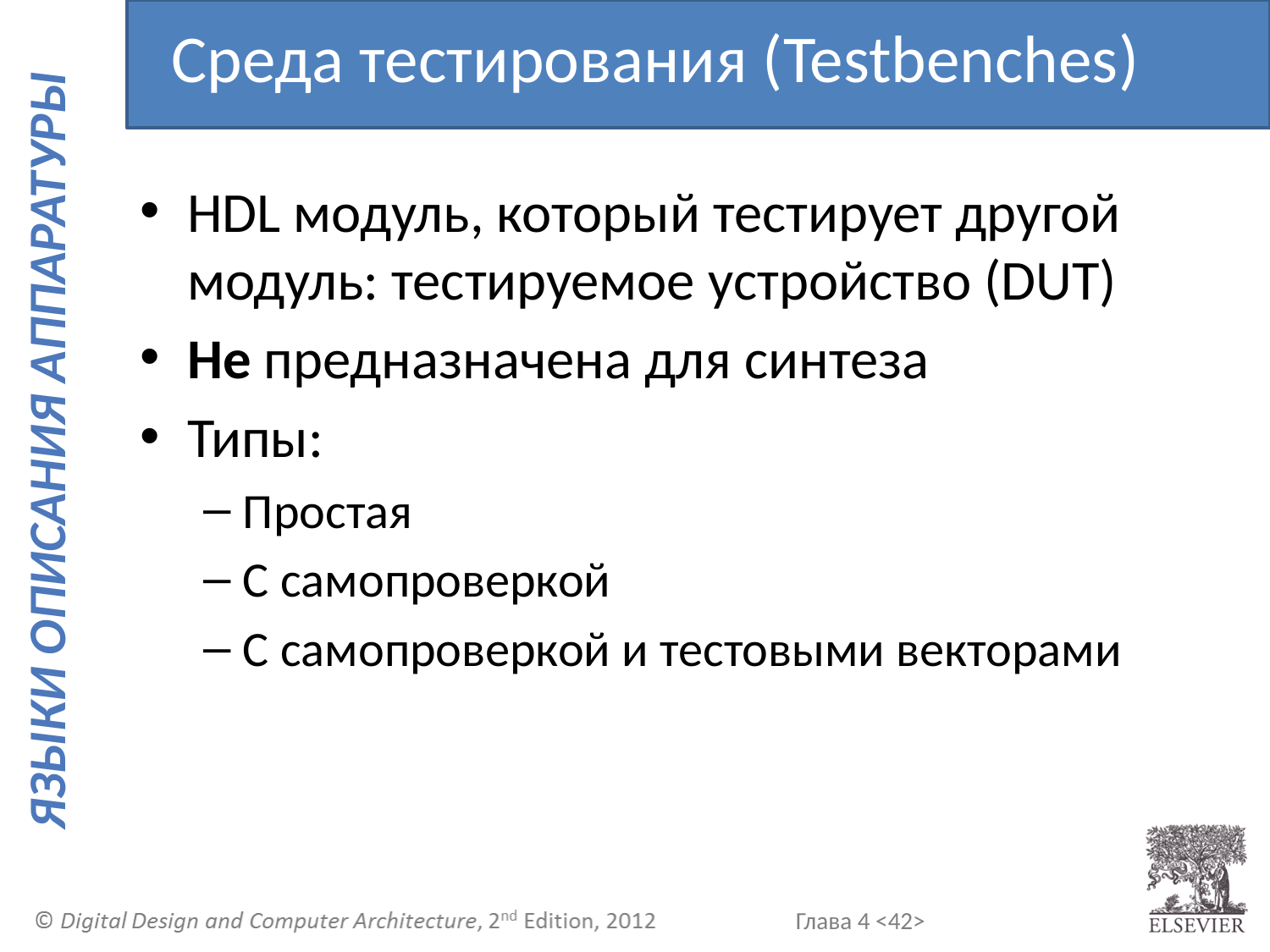

Среда тестирования (Testbenches)

HDL модуль, который тестирует другой модуль: тестируемое устройство (DUT)
Не предназначена для синтеза
Типы:
Простая
С самопроверкой
С самопроверкой и тестовыми векторами